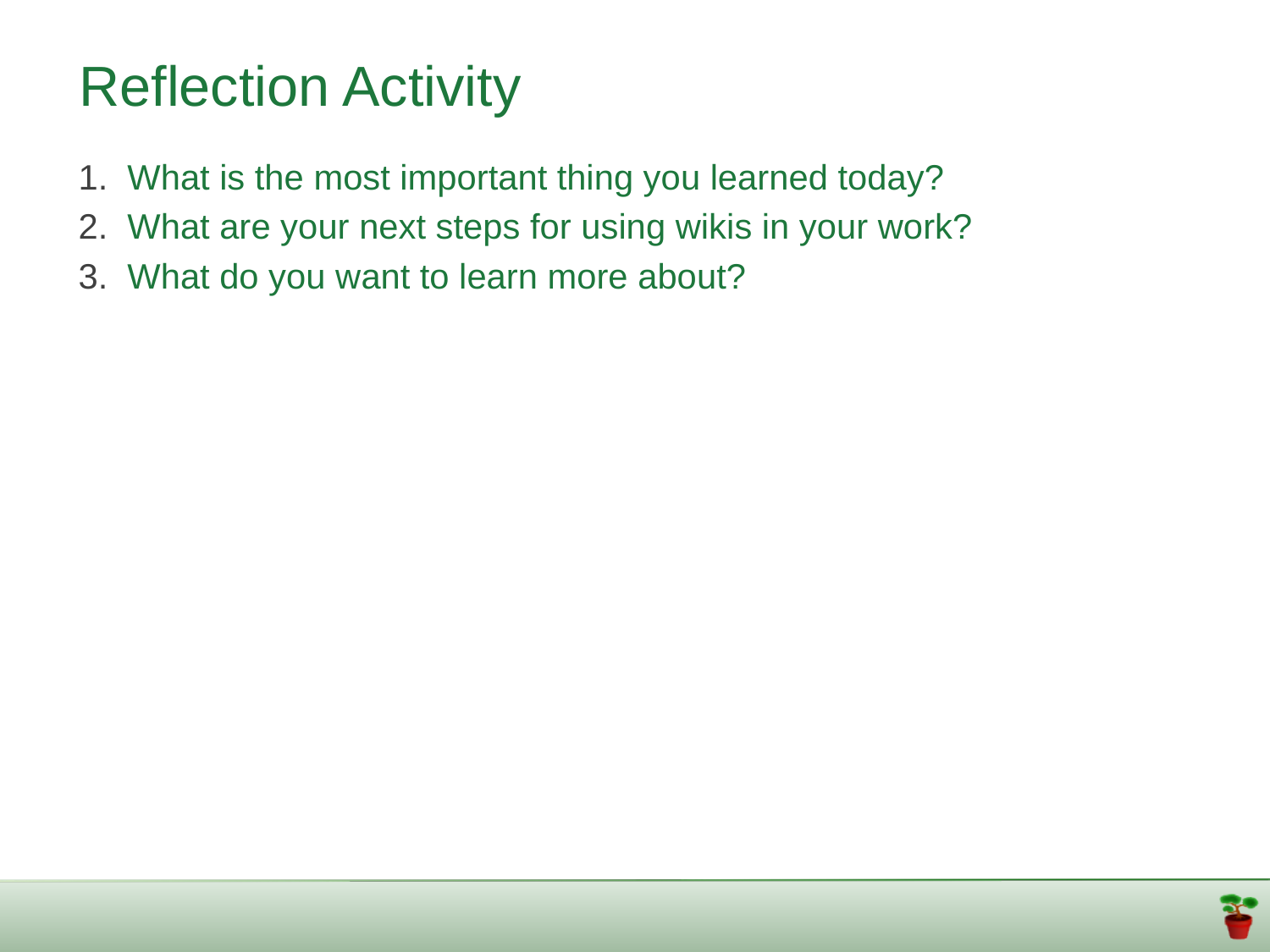

Reflection Activity
1.  What is the most important thing you learned today?
2.  What are your next steps for using wikis in your work?
3.  What do you want to learn more about?